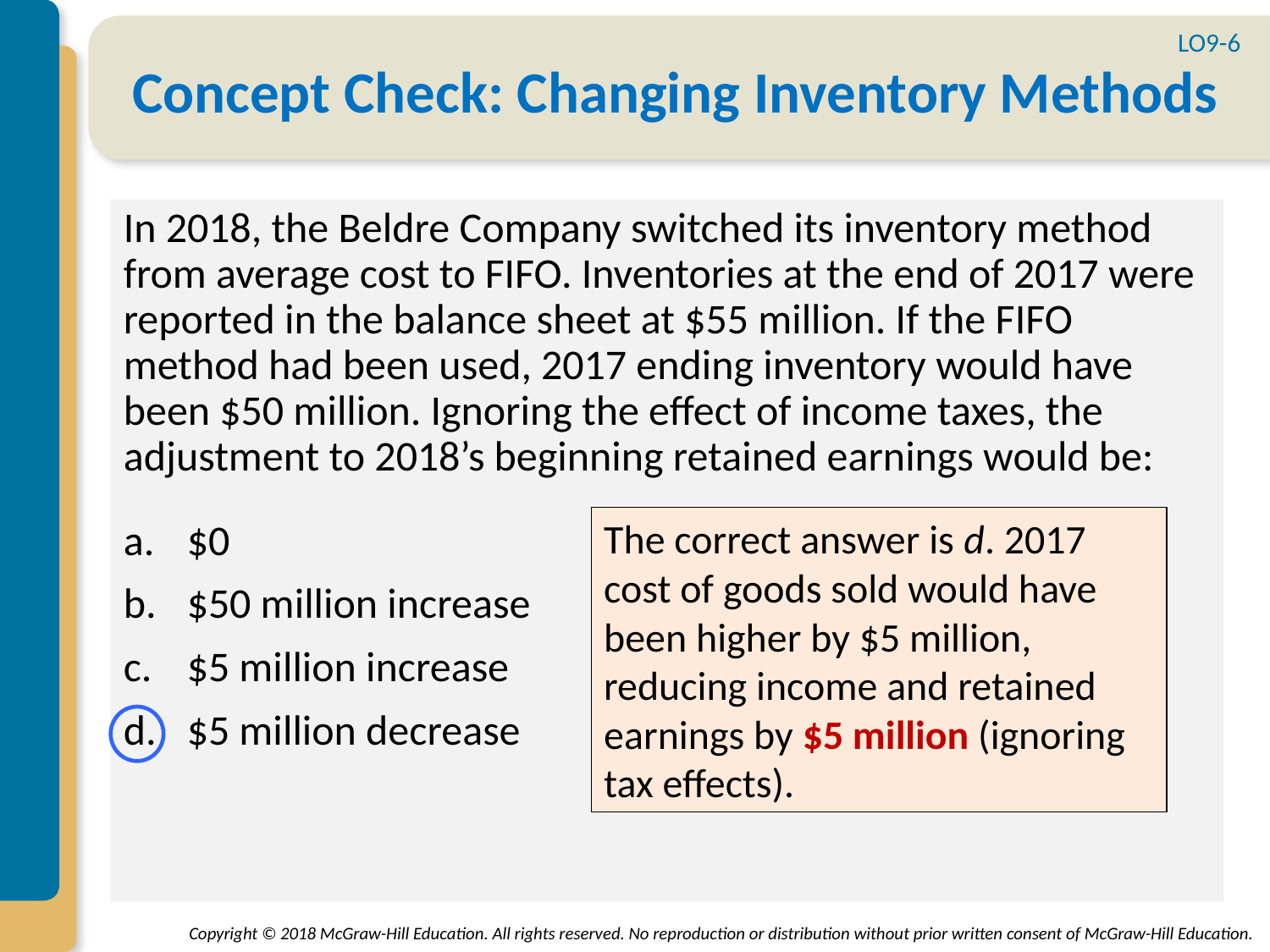

LO9-6
# Concept Check: Changing Inventory Methods
In 2018, the Beldre Company switched its inventory method from average cost to FIFO. Inventories at the end of 2017 were reported in the balance sheet at $55 million. If the FIFO method had been used, 2017 ending inventory would have been $50 million. Ignoring the effect of income taxes, the adjustment to 2018’s beginning retained earnings would be:
$0
$50 million increase
$5 million increase
$5 million decrease

The correct answer is d. 2017 cost of goods sold would have been higher by $5 million, reducing income and retained earnings by $5 million (ignoring tax effects).